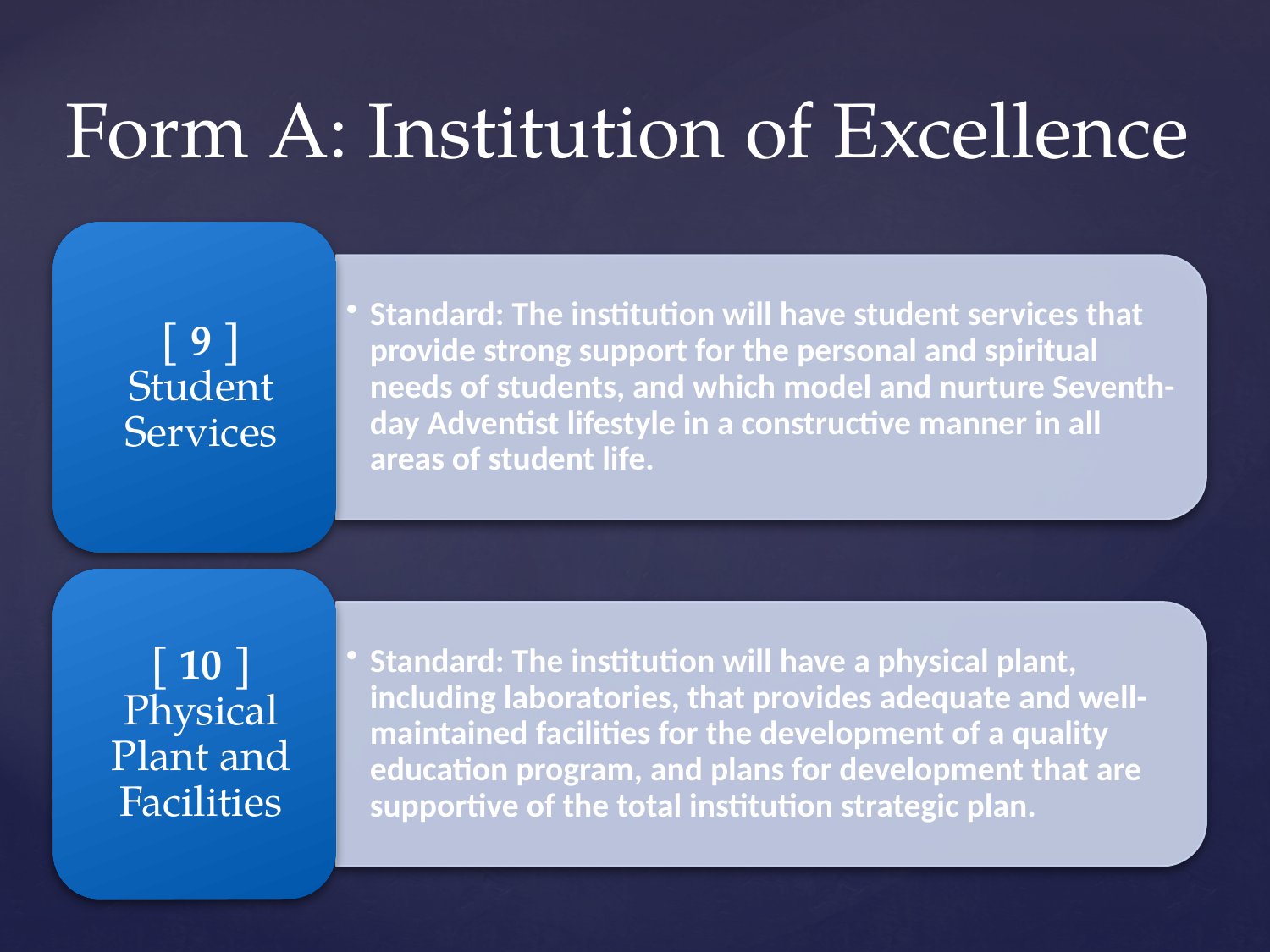

# Form A: Institution of Excellence
Standard: The institution will have student services that provide strong support for the personal and spiritual needs of students, and which model and nurture Seventh-day Adventist lifestyle in a constructive manner in all areas of student life.
[ 9 ]
Student Services
Standard: The institution will have a physical plant, including laboratories, that provides adequate and well-maintained facilities for the development of a quality education program, and plans for development that are supportive of the total institution strategic plan.
[ 10 ]
Physical Plant and Facilities